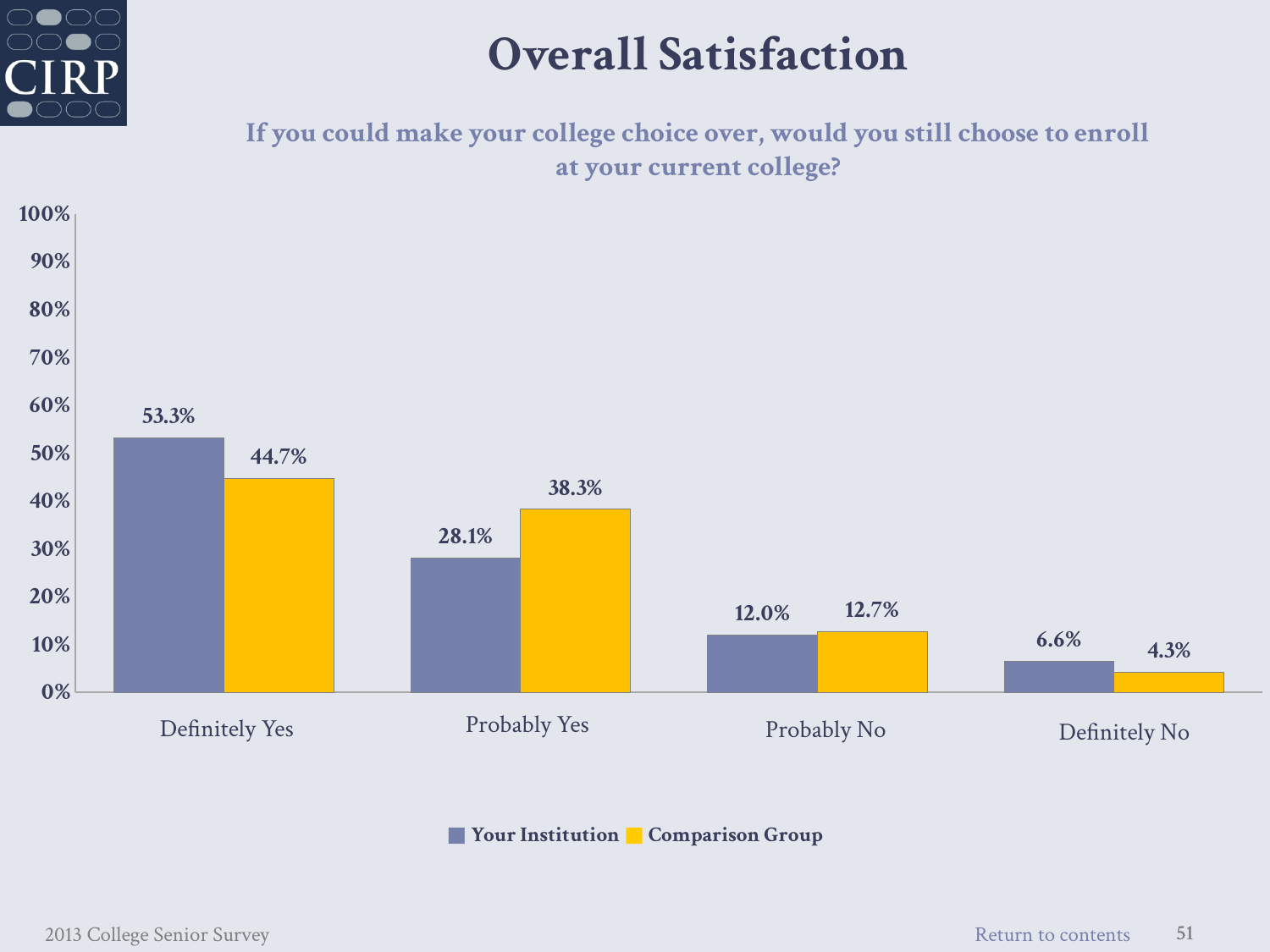

Overall Satisfaction
If you could make your college choice over, would you still choose to enroll
at your current college?

### Chart

| Category | Your Institution | Comp Group |
|---|---|---|
| Definitely Less | 0.533 | 0.447 |
| Probably Yes | 0.281 | 0.383 |
| Probably No | 0.12 | 0.127 |
| Definitely No | 0.066 | 0.043 |
Probably Yes
Definitely Yes
Probably No
Definitely No
■ Your Institution ■ Comparison Group
2013 College Senior Survey
51
51